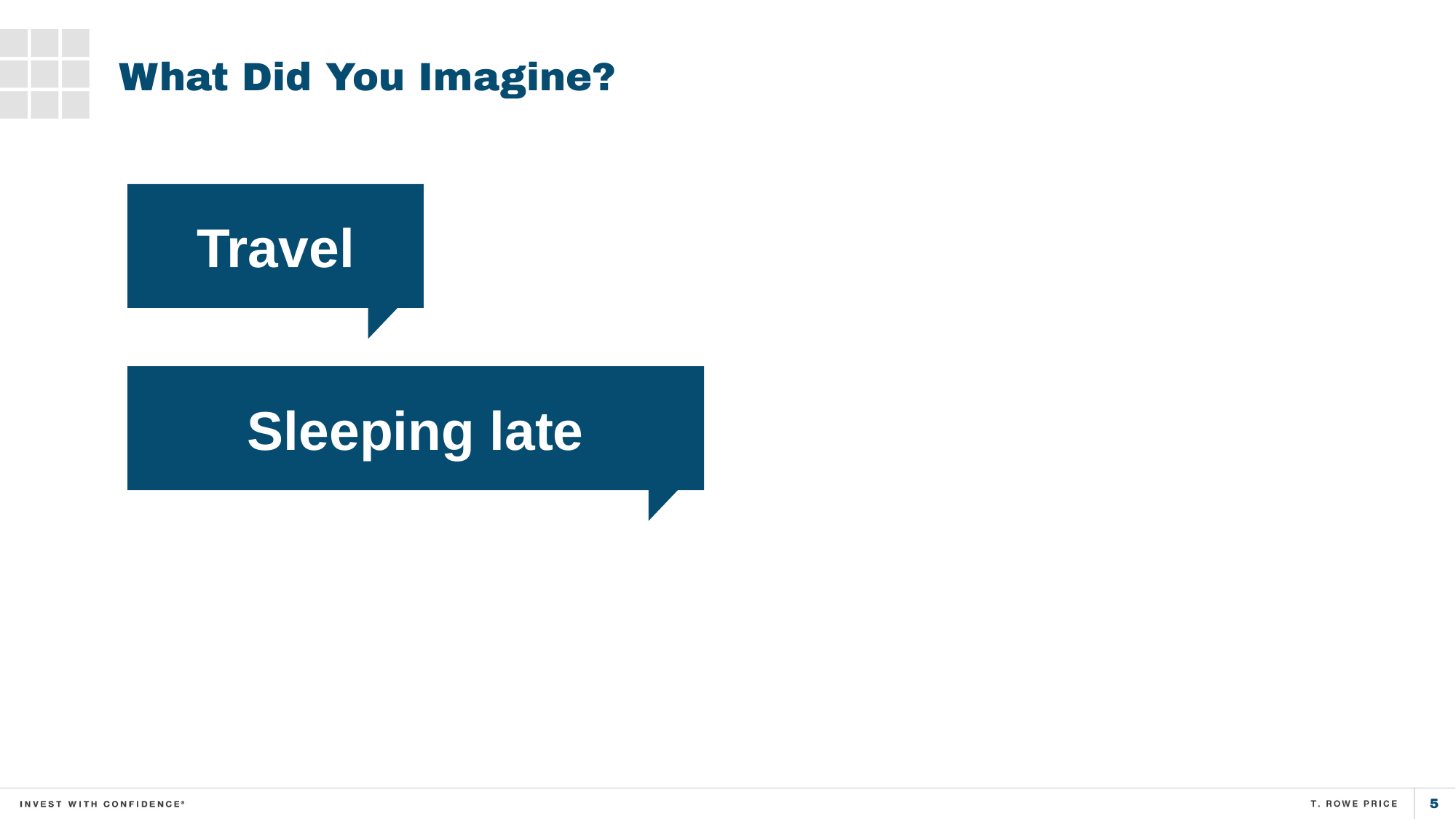

# What Did You Imagine?
Travel

Sleeping late